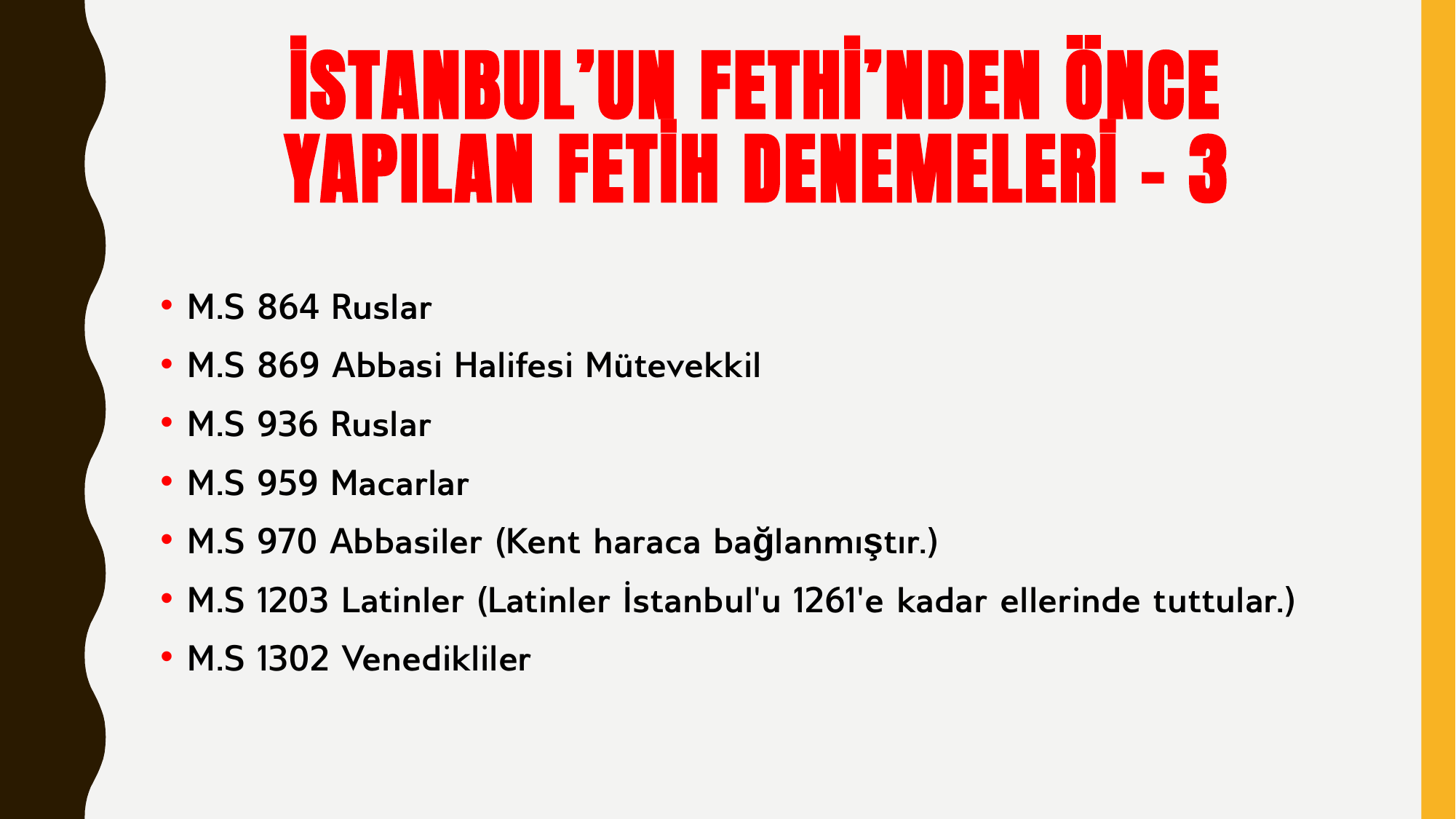

# İstanbul’un fethİ’nden önce yapIlan fetİh denemelerİ - 3
M.S 864 Ruslar
M.S 869 Abbasi Halifesi Mütevekkil
M.S 936 Ruslar
M.S 959 Macarlar
M.S 970 Abbasiler (Kent haraca bağlanmıştır.)
M.S 1203 Latinler (Latinler İstanbul'u 1261'e kadar ellerinde tuttular.)
M.S 1302 Venedikliler